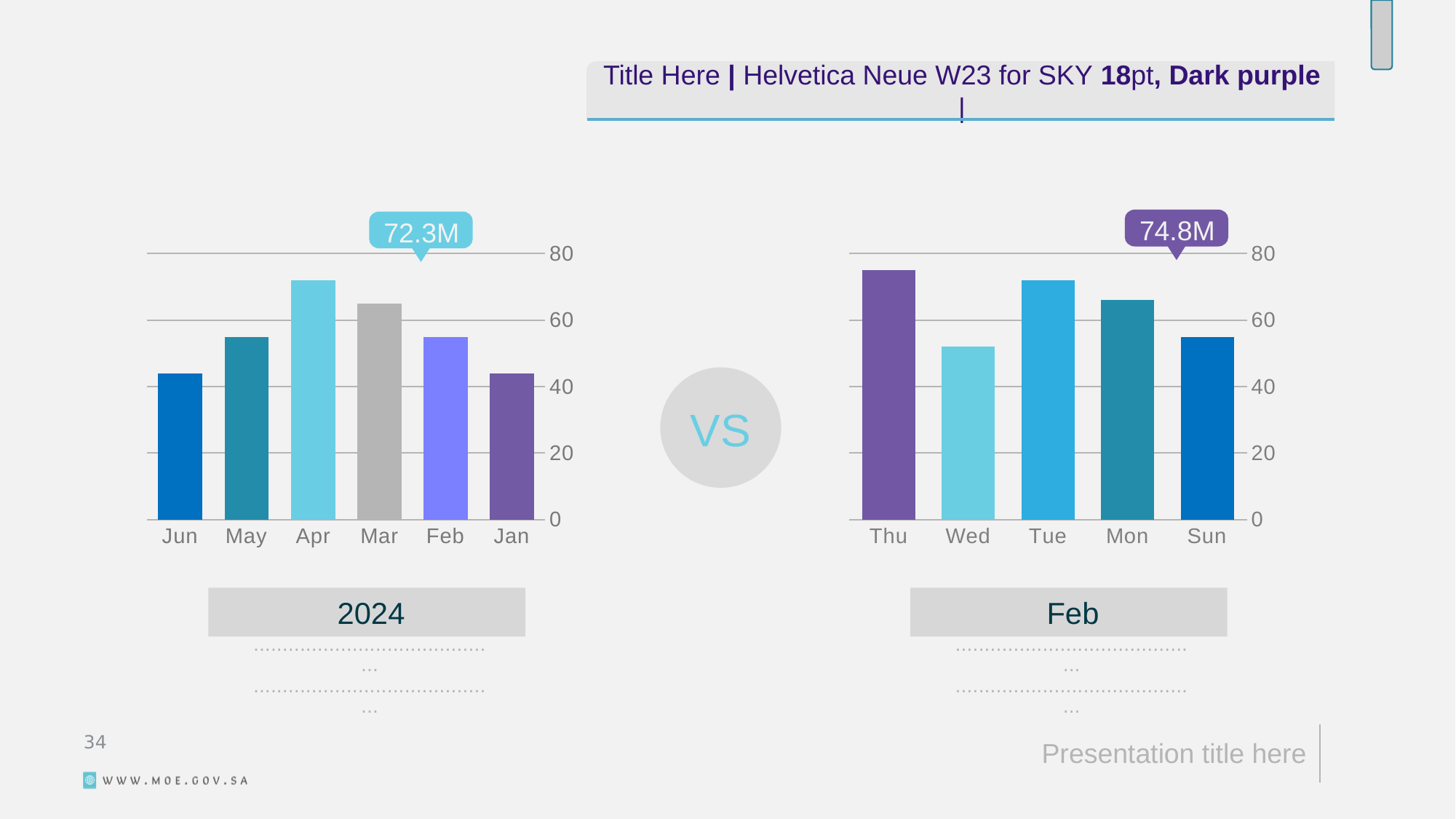

Title Here | Helvetica Neue W23 for SKY 18pt, Dark purple |

74.8M
72.3M

### Chart

| Category | 2018 |
|---|---|
| Jan | 44.0 |
| Feb | 55.0 |
| Mar | 65.0 |
| Apr | 72.0 |
| May | 55.0 |
| Jun | 44.0 |

### Chart

| Category | 2018 |
|---|---|
| Sun | 55.0 |
| Mon | 66.0 |
| Tue | 72.0 |
| Wed | 52.0 |
| Thu | 75.0 |
VS

2024
Feb
...........................................
...........................................
...........................................
...........................................
34
Presentation title here